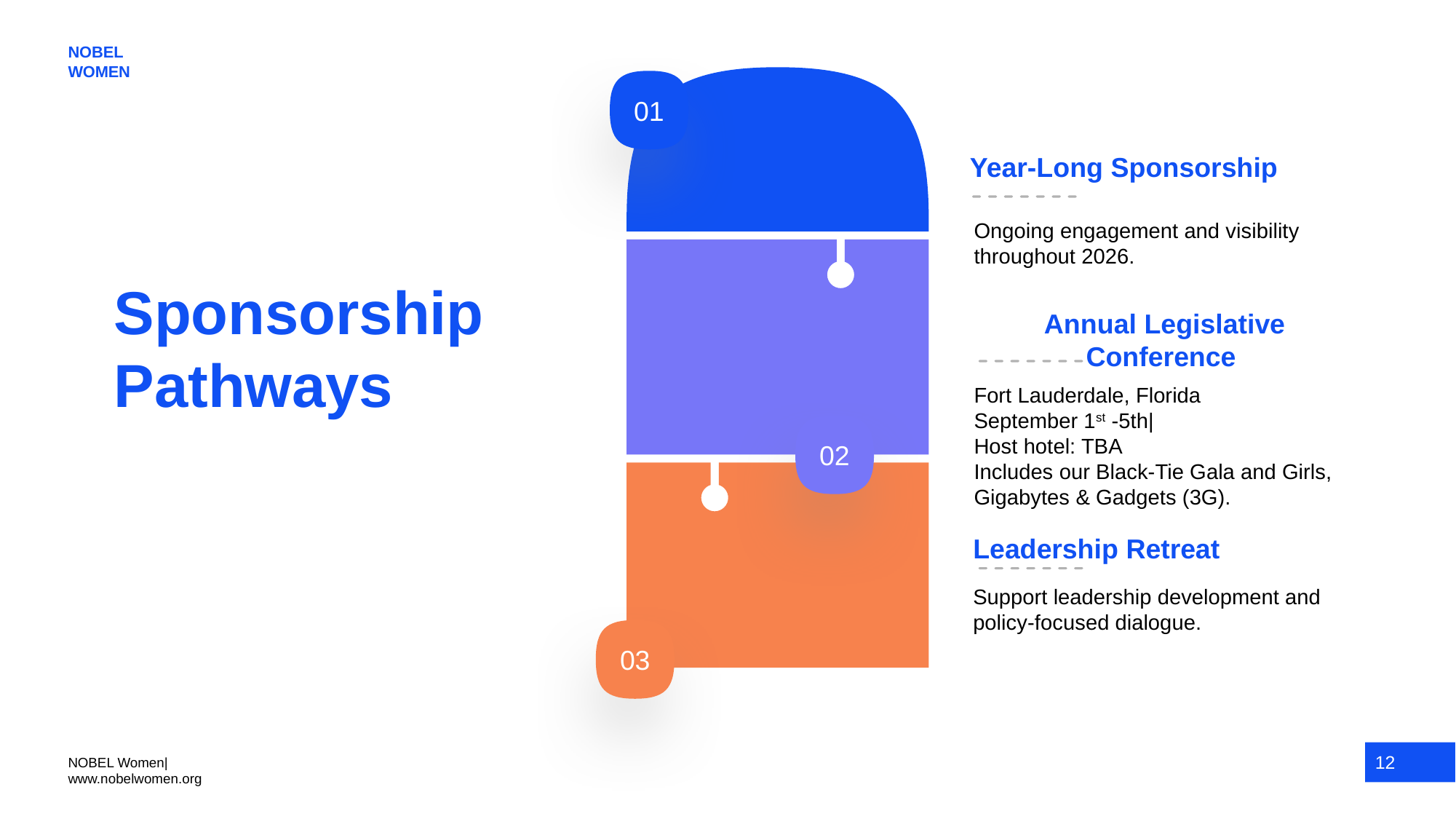

01
Year-Long Sponsorship
Ongoing engagement and visibility throughout 2026.

Sponsorship Pathways
Annual Legislative Conference
Fort Lauderdale, Florida
September 1st -5th|
Host hotel: TBA
Includes our Black-Tie Gala and Girls,
Gigabytes & Gadgets (3G).
02
Leadership Retreat
Support leadership development and policy-focused dialogue.
03